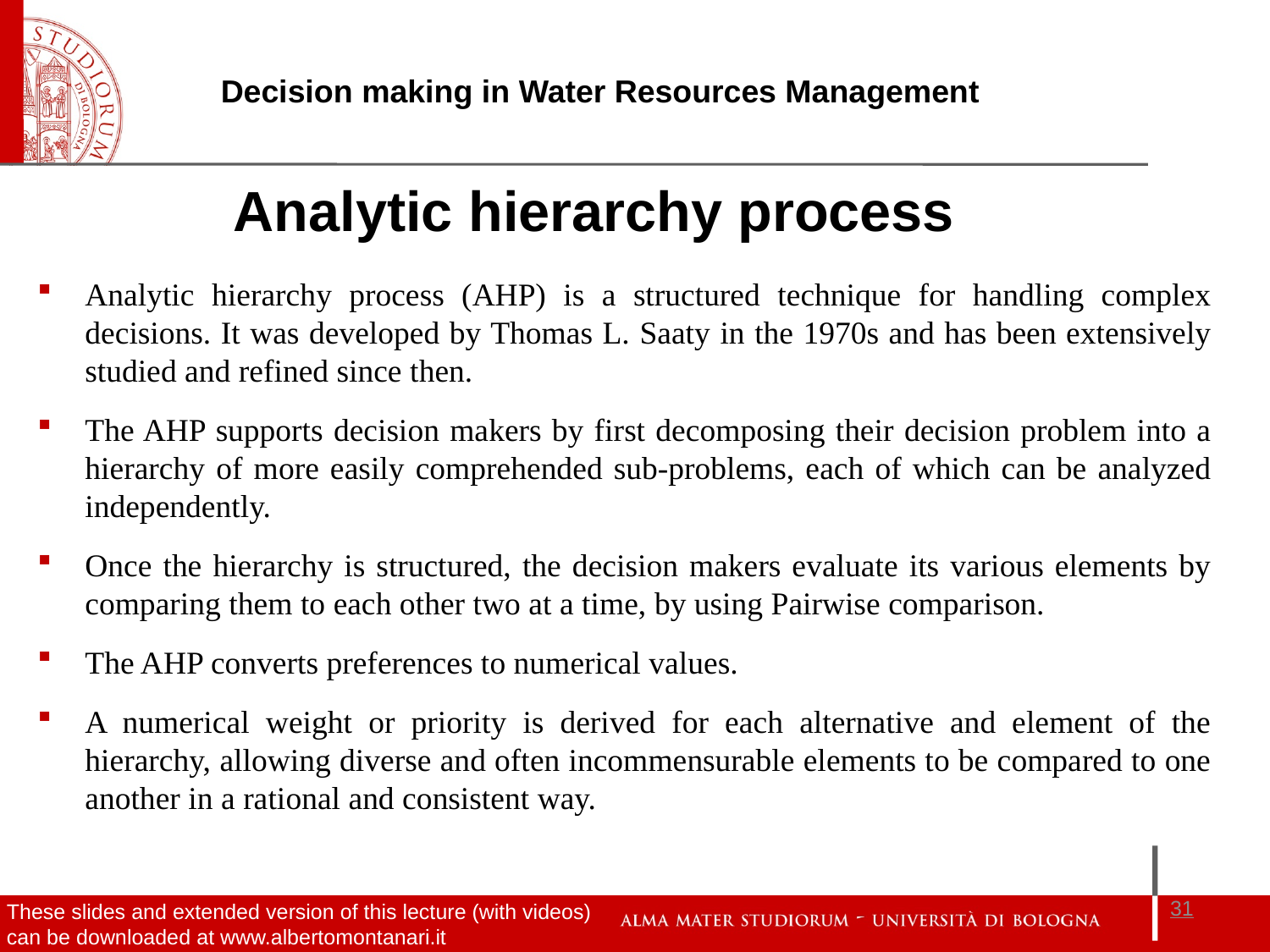

Analytic hierarchy process
Analytic hierarchy process (AHP) is a structured technique for handling complex decisions. It was developed by Thomas L. Saaty in the 1970s and has been extensively studied and refined since then.
The AHP supports decision makers by first decomposing their decision problem into a hierarchy of more easily comprehended sub-problems, each of which can be analyzed independently.
Once the hierarchy is structured, the decision makers evaluate its various elements by comparing them to each other two at a time, by using Pairwise comparison.
The AHP converts preferences to numerical values.
A numerical weight or priority is derived for each alternative and element of the hierarchy, allowing diverse and often incommensurable elements to be compared to one another in a rational and consistent way.
31